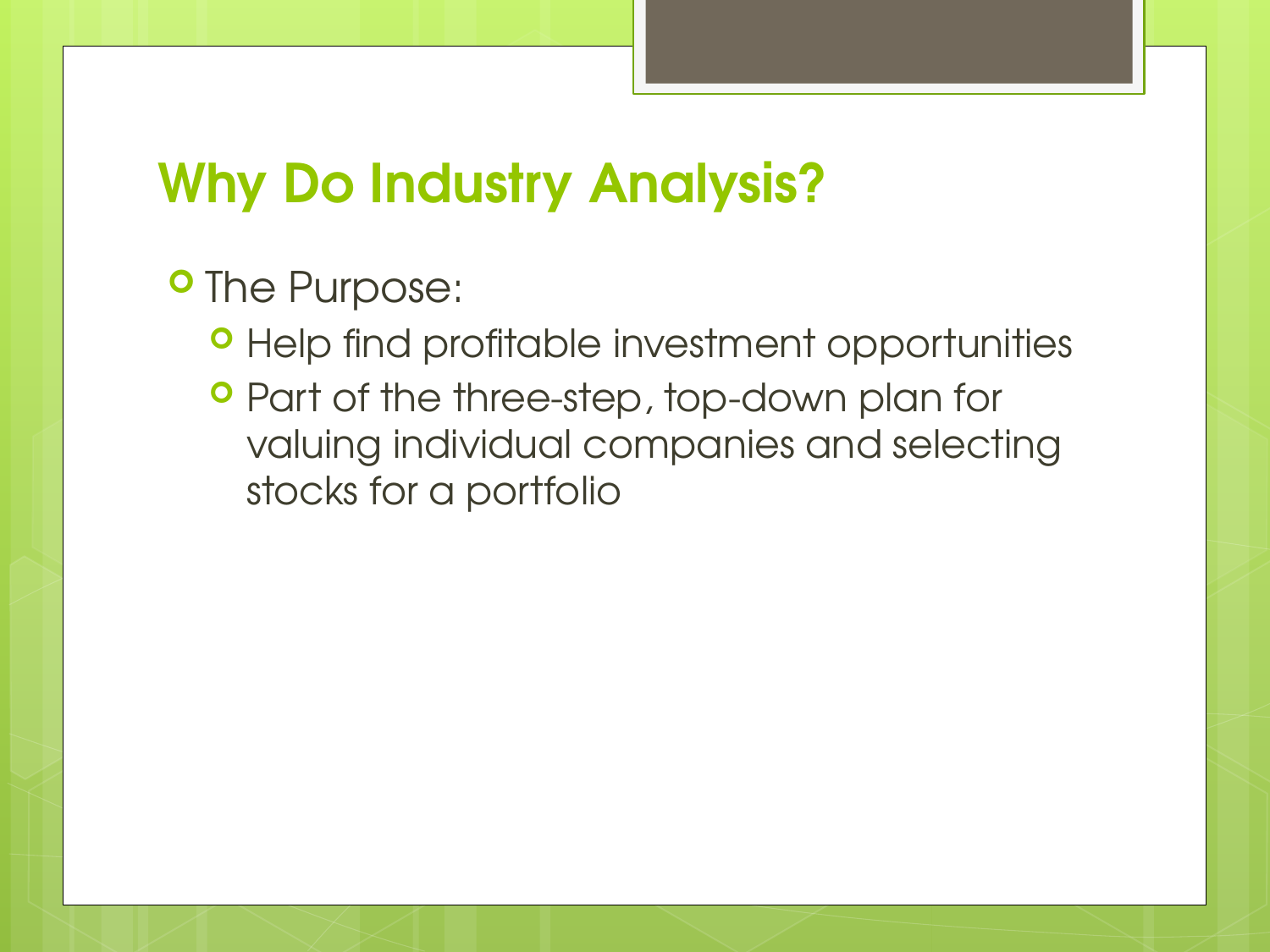

# Why Do Industry Analysis?
The Purpose:
Help find profitable investment opportunities
Part of the three-step, top-down plan for valuing individual companies and selecting stocks for a portfolio